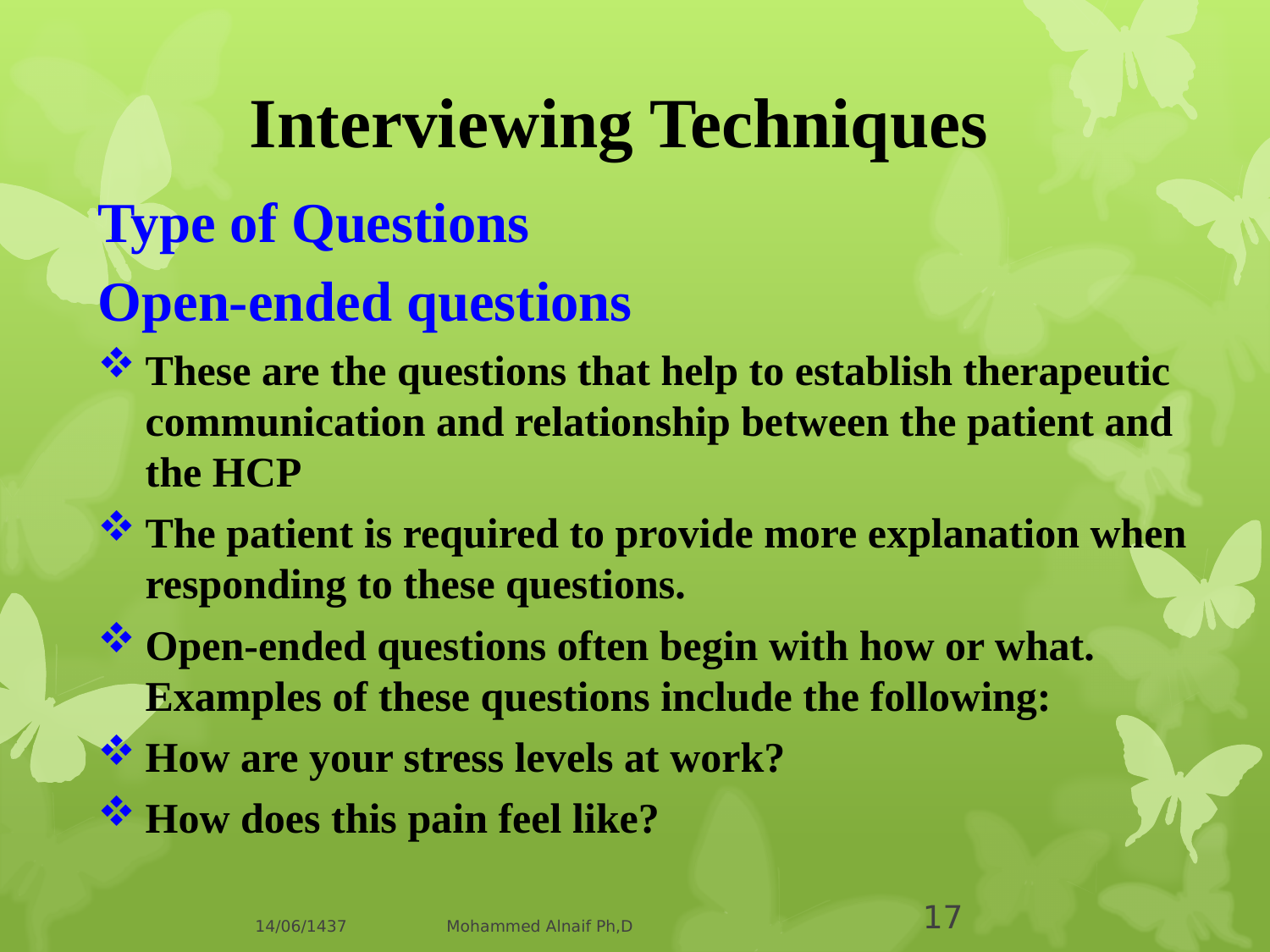

# Interviewing Techniques
Type of Questions
Open-ended questions
These are the questions that help to establish therapeutic communication and relationship between the patient and the HCP
The patient is required to provide more explanation when responding to these questions.
Open-ended questions often begin with how or what. Examples of these questions include the following:
How are your stress levels at work?
How does this pain feel like?
14/06/1437
Mohammed Alnaif Ph,D
17